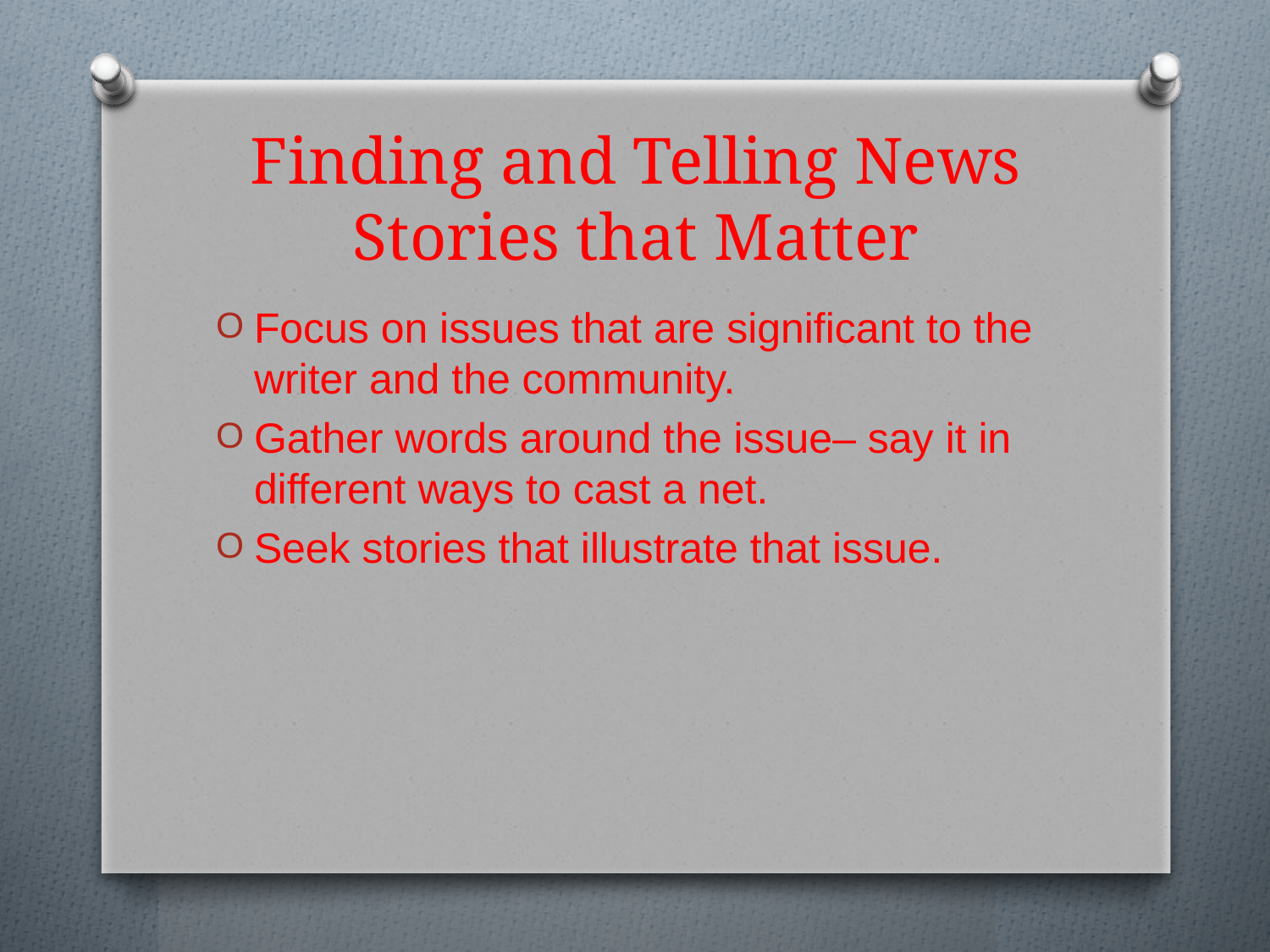

# Finding and Telling News Stories that Matter
Focus on issues that are significant to the writer and the community.
Gather words around the issue– say it in different ways to cast a net.
Seek stories that illustrate that issue.